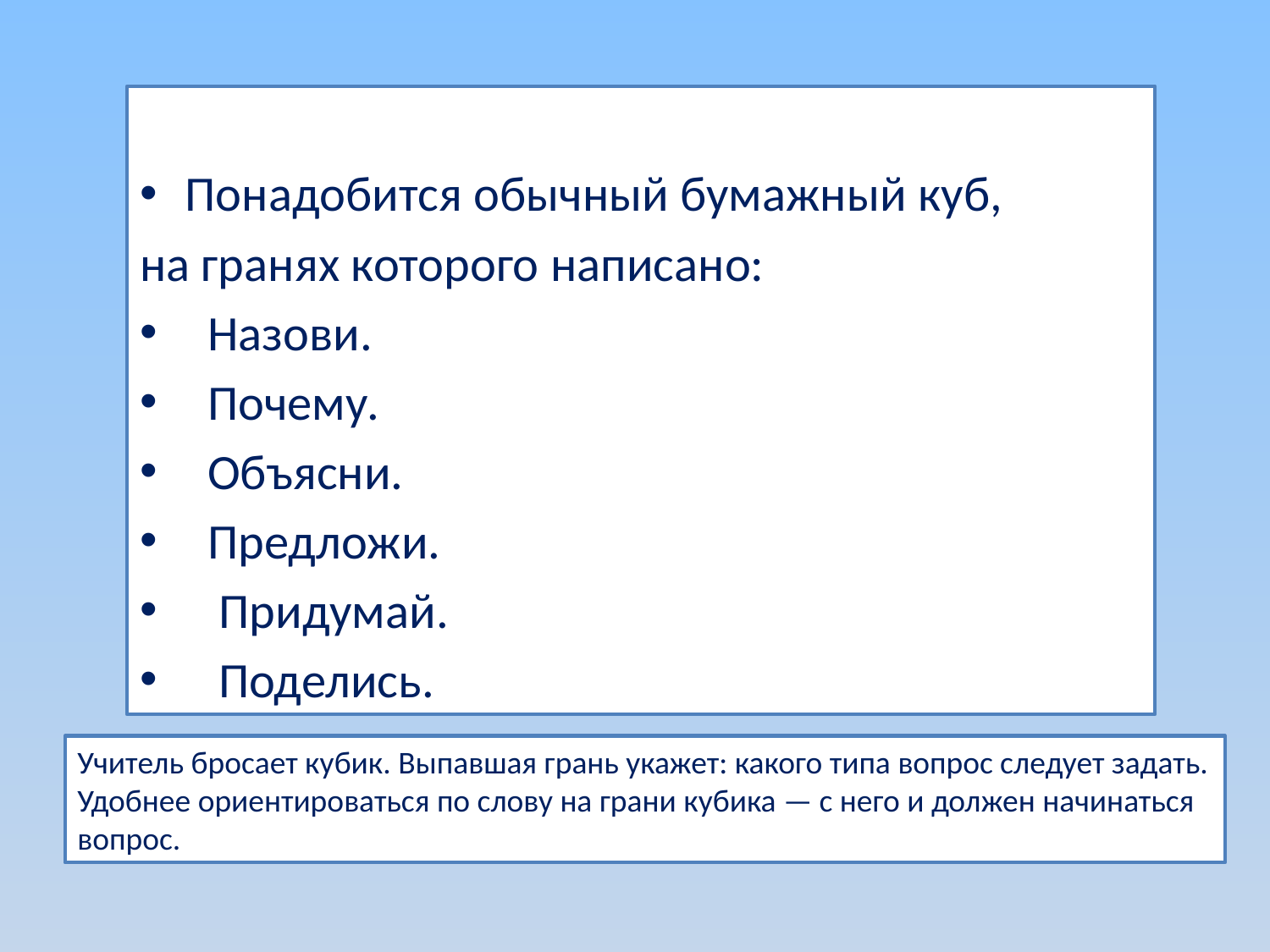

Понадобится обычный бумажный куб,
на гранях которого написано:
  Назови.
  Почему.
  Объясни.
  Предложи.
   Придумай.
   Поделись.

Учитель бросает кубик. Выпавшая грань укажет: какого типа вопрос следует задать. Удобнее ориентироваться по слову на грани кубика — с него и должен начинаться вопрос.